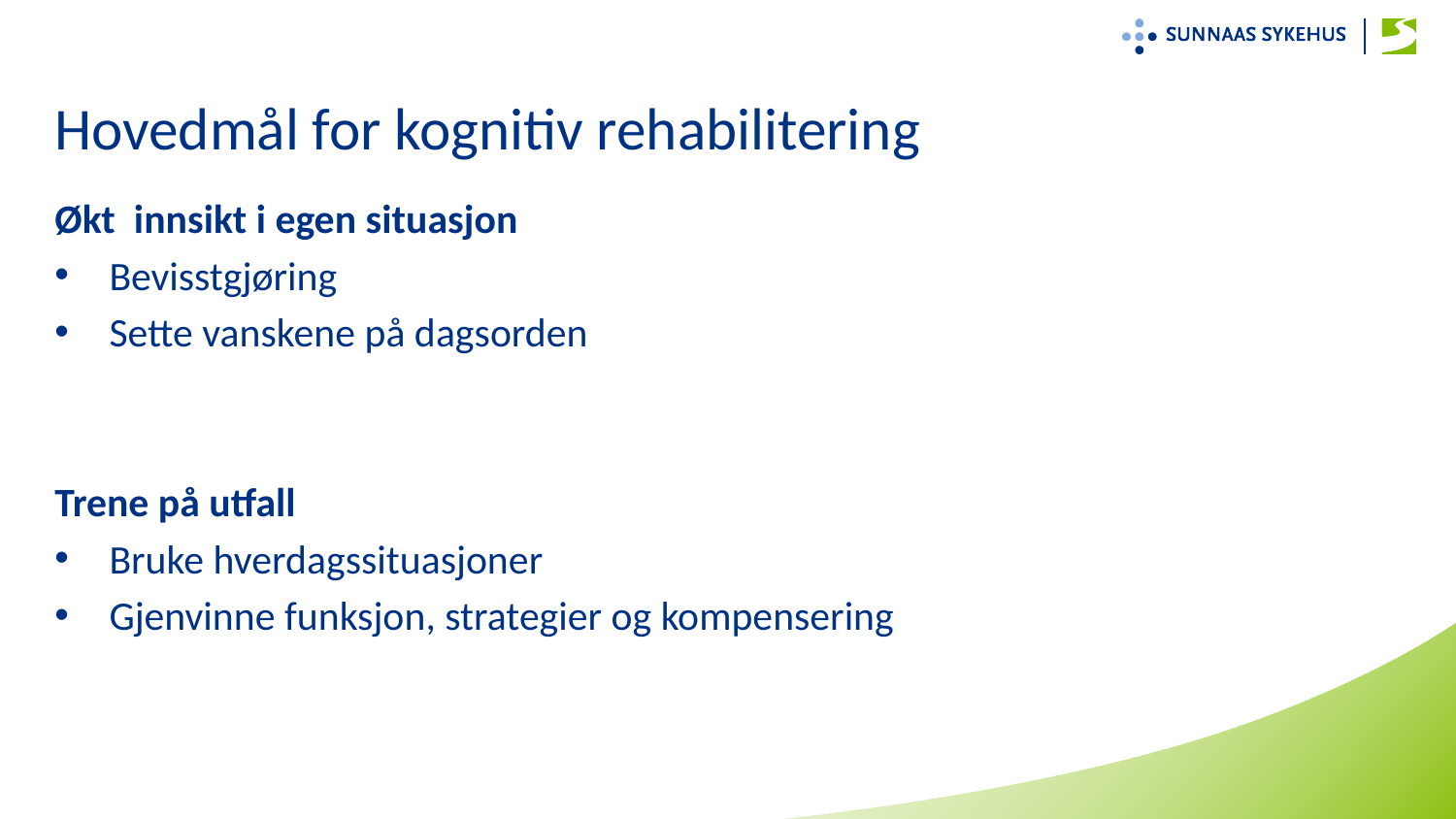

# Hovedmål for kognitiv rehabilitering
Økt  innsikt i egen situasjon
Bevisstgjøring
Sette vanskene på dagsorden

Trene på utfall
Bruke hverdagssituasjoner
Gjenvinne funksjon, strategier og kompensering